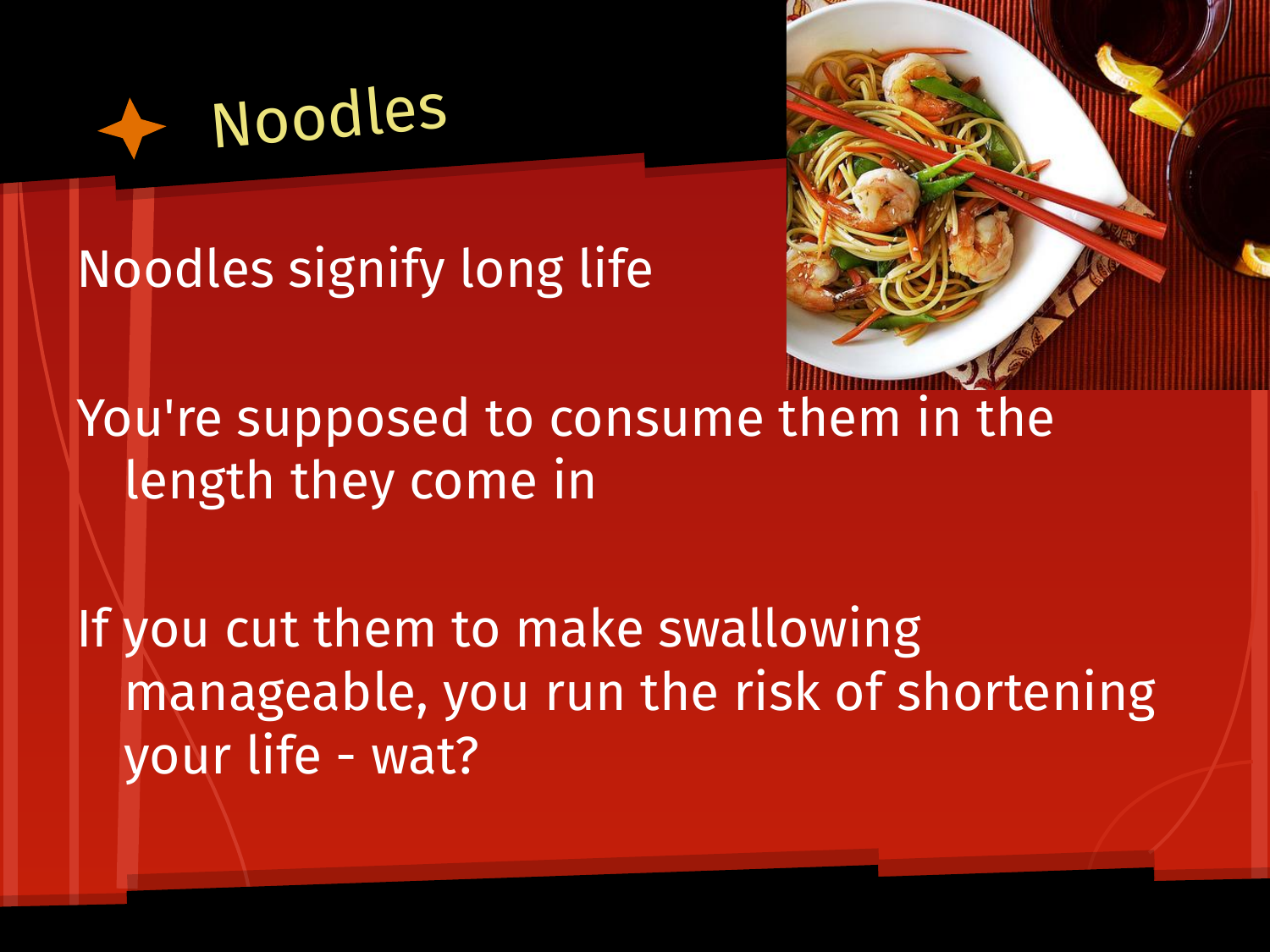

# Noodles
Noodles signify long life

You're supposed to consume them in the length they come in

If you cut them to make swallowing manageable, you run the risk of shortening your life - wat?